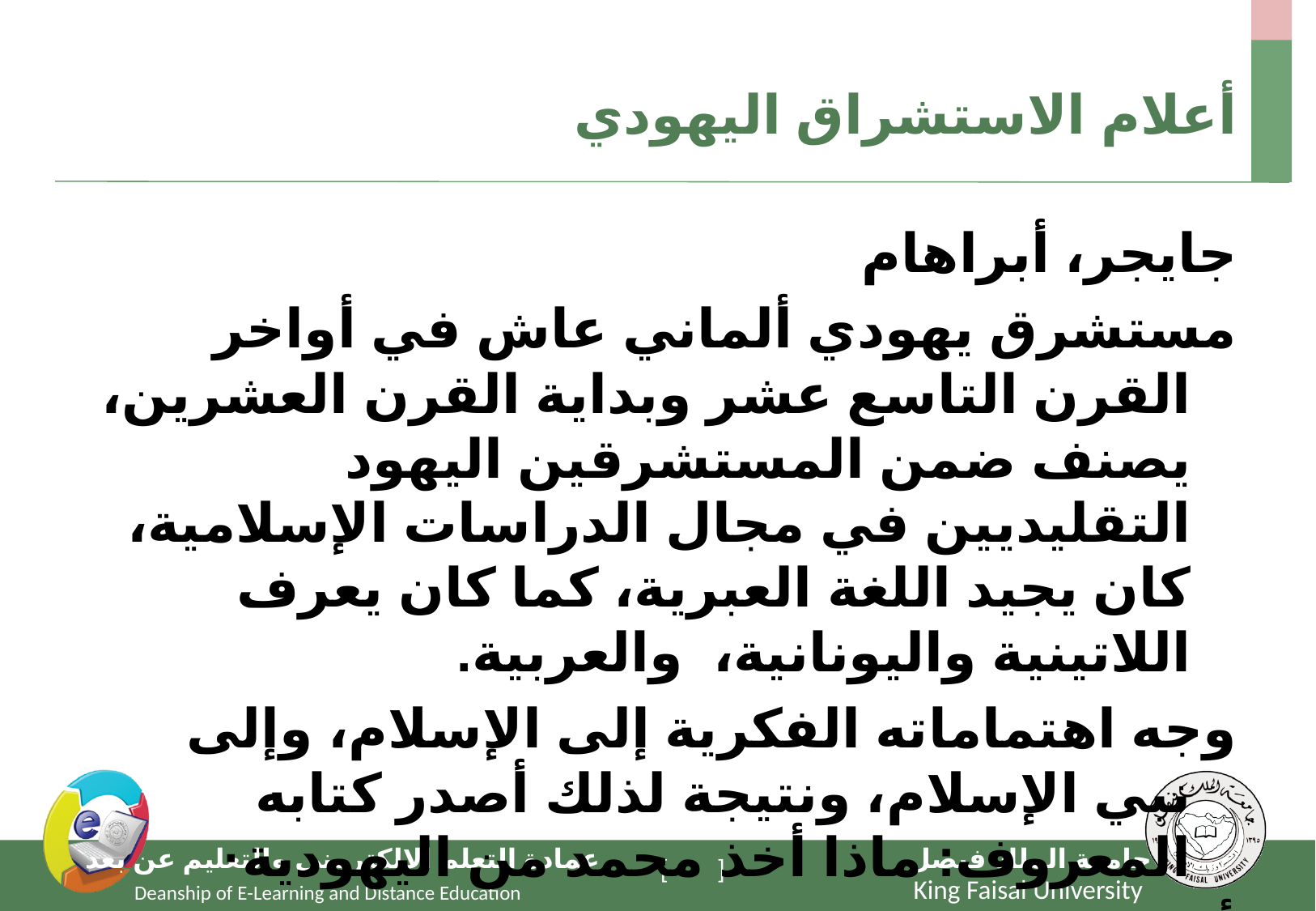

# أعلام الاستشراق اليهودي
جايجر، أبراهام
مستشرق يهودي ألماني عاش في أواخر القرن التاسع عشر وبداية القرن العشرين، يصنف ضمن المستشرقين اليهود التقليديين في مجال الدراسات الإسلامية، كان يجيد اللغة العبرية، كما كان يعرف اللاتينية واليونانية،  والعربية.
وجه اهتماماته الفكرية إلى الإسلام، وإلى نبي الإسلام، ونتيجة لذلك أصدر كتابه المعروف: ماذا أخذ محمد من اليهودية·
أخذ الرسول من اليهود بعض التعاليم، إن محمدا [ ليس نبيا موحى إليه، بل هو رجل واع طموح يريد النهوض بقومه ونفسه